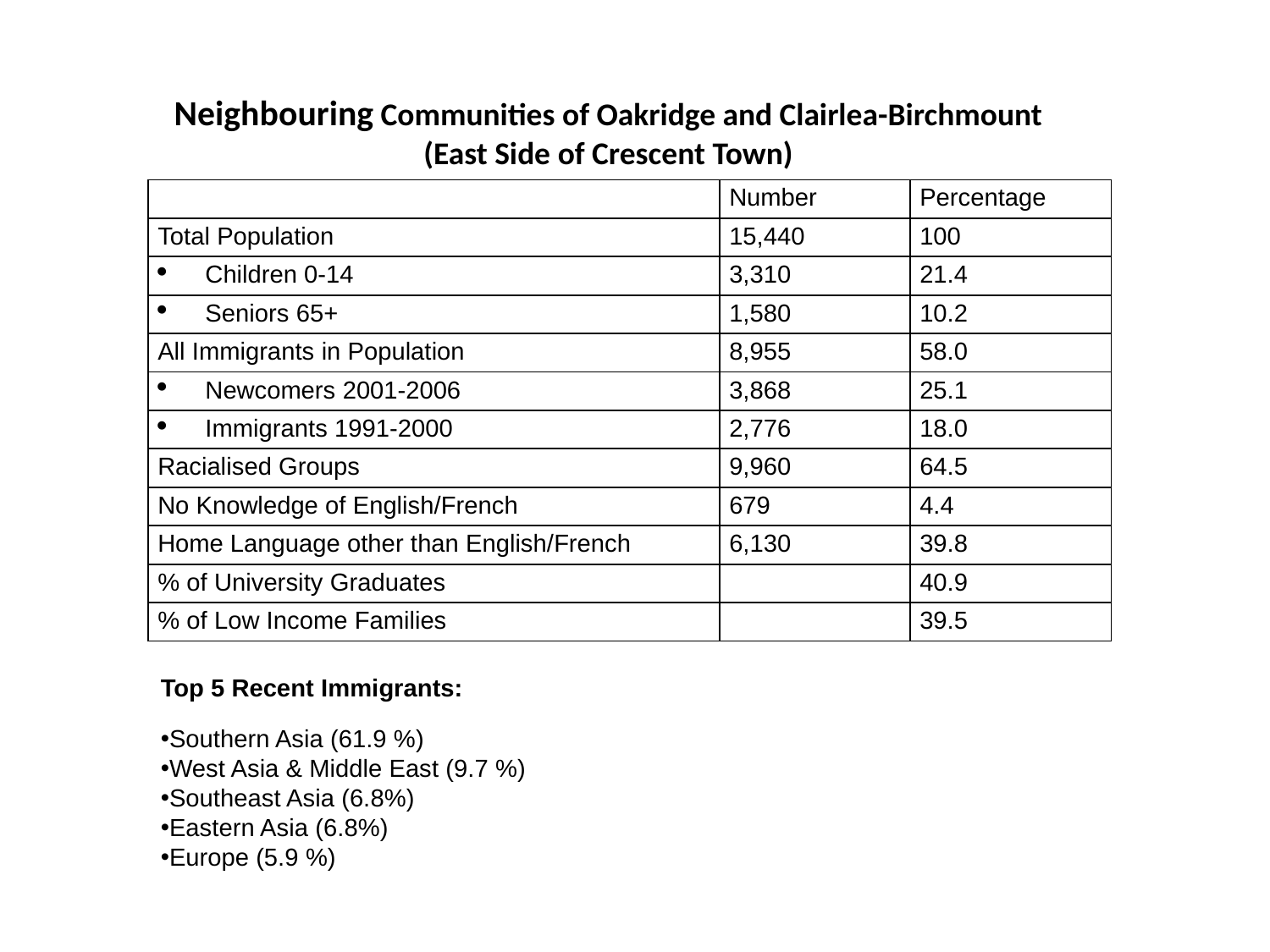

Neighbouring Communities of Oakridge and Clairlea-Birchmount (East Side of Crescent Town)
|  | Number | Percentage |
| --- | --- | --- |
| Total Population | 15,440 | 100 |
| Children 0-14 | 3,310 | 21.4 |
| Seniors 65+ | 1,580 | 10.2 |
| All Immigrants in Population | 8,955 | 58.0 |
| Newcomers 2001-2006 | 3,868 | 25.1 |
| Immigrants 1991-2000 | 2,776 | 18.0 |
| Racialised Groups | 9,960 | 64.5 |
| No Knowledge of English/French | 679 | 4.4 |
| Home Language other than English/French | 6,130 | 39.8 |
| % of University Graduates |  | 40.9 |
| % of Low Income Families |  | 39.5 |
Top 5 Recent Immigrants:

Southern Asia (61.9 %)
West Asia & Middle East (9.7 %)
Southeast Asia (6.8%)
Eastern Asia (6.8%)
Europe (5.9 %)